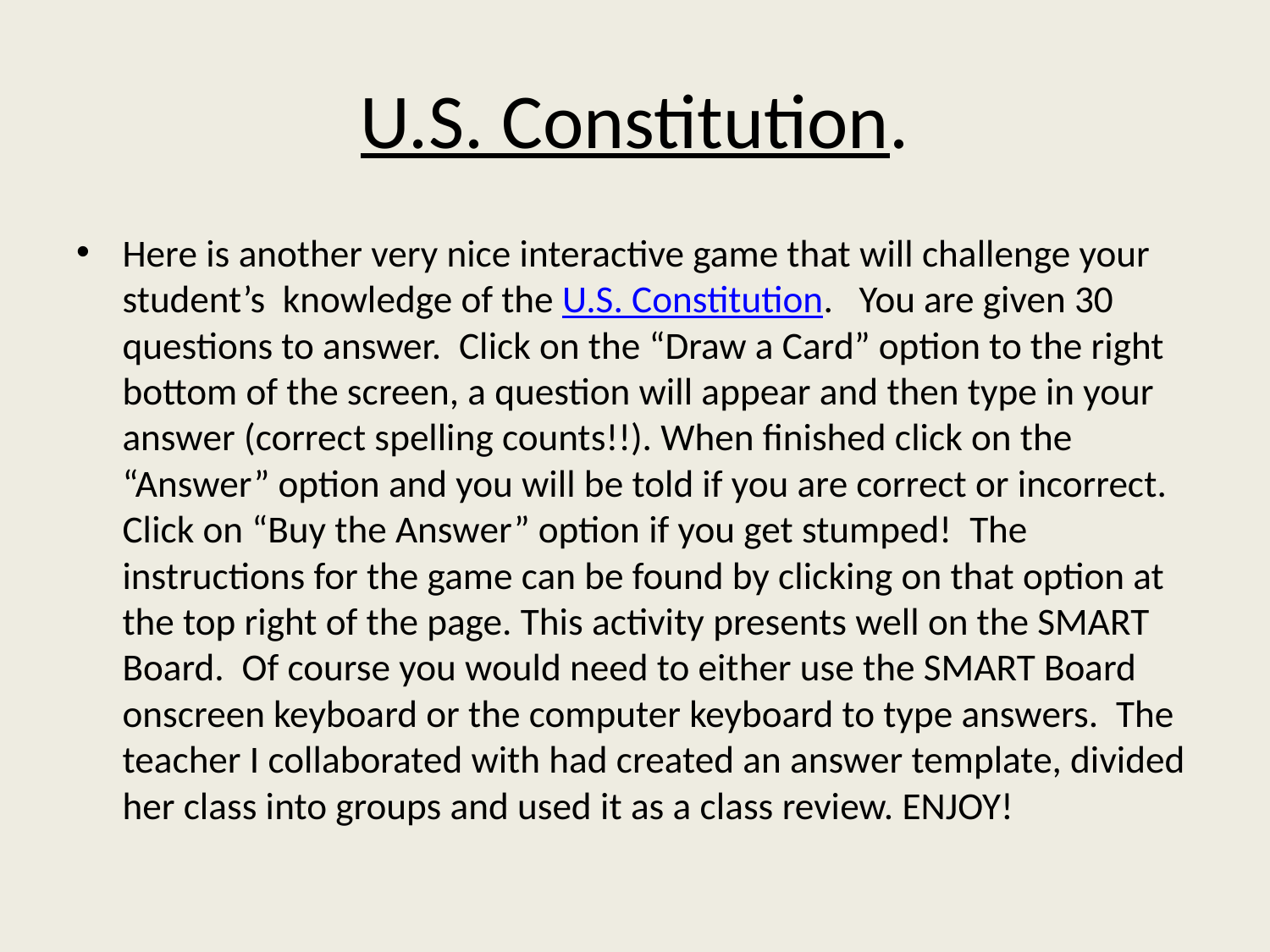

# U.S. Constitution.
Here is another very nice interactive game that will challenge your student’s  knowledge of the U.S. Constitution.   You are given 30 questions to answer.  Click on the “Draw a Card” option to the right bottom of the screen, a question will appear and then type in your answer (correct spelling counts!!). When finished click on the “Answer” option and you will be told if you are correct or incorrect.  Click on “Buy the Answer” option if you get stumped!  The instructions for the game can be found by clicking on that option at the top right of the page. This activity presents well on the SMART Board.  Of course you would need to either use the SMART Board onscreen keyboard or the computer keyboard to type answers.  The teacher I collaborated with had created an answer template, divided her class into groups and used it as a class review. ENJOY!